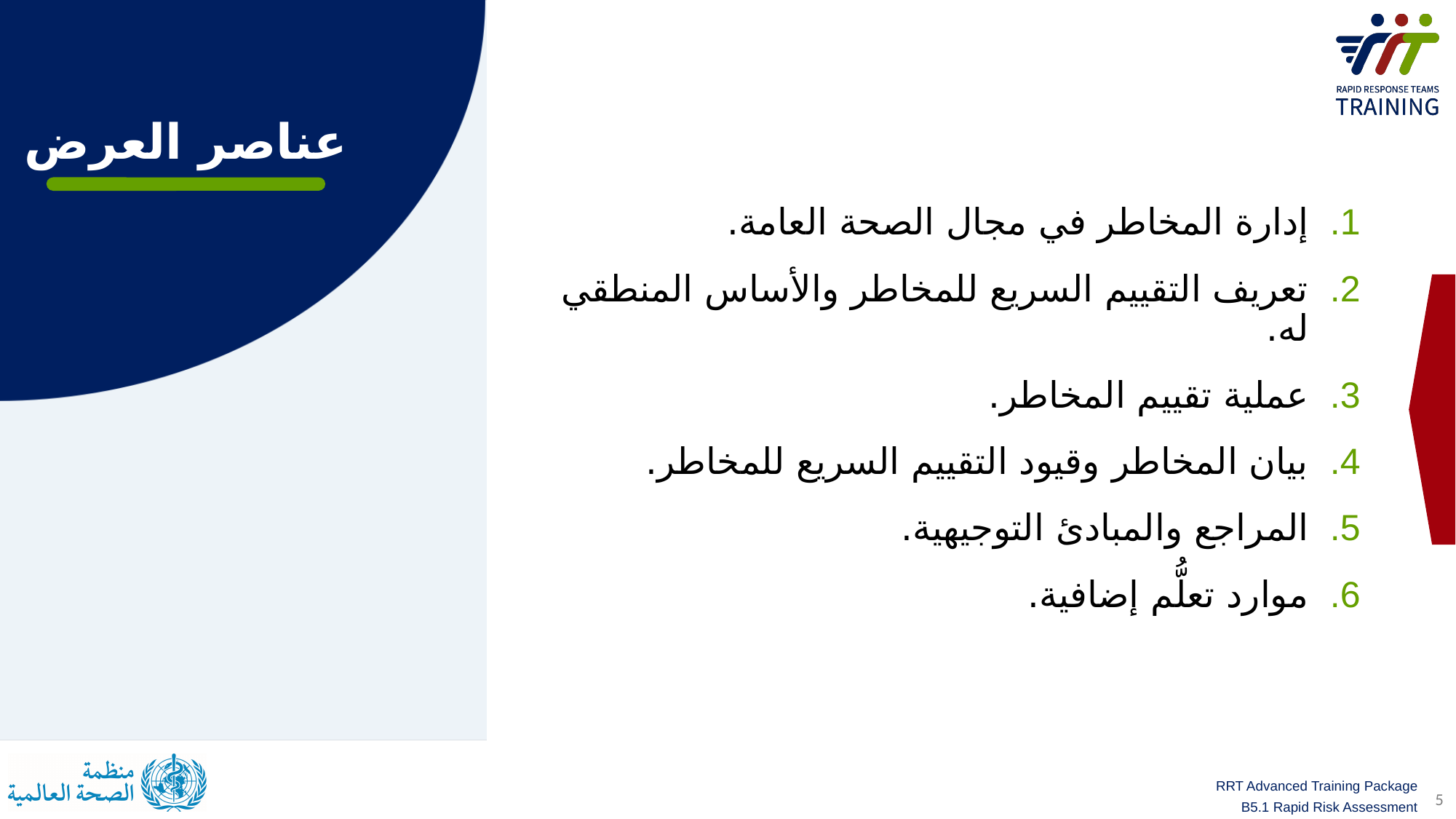

عناصر العرض
إدارة المخاطر في مجال الصحة العامة.
تعريف التقييم السريع للمخاطر والأساس المنطقي له.
عملية تقييم المخاطر.
بيان المخاطر وقيود التقييم السريع للمخاطر.
المراجع والمبادئ التوجيهية.
موارد تعلُّم إضافية.